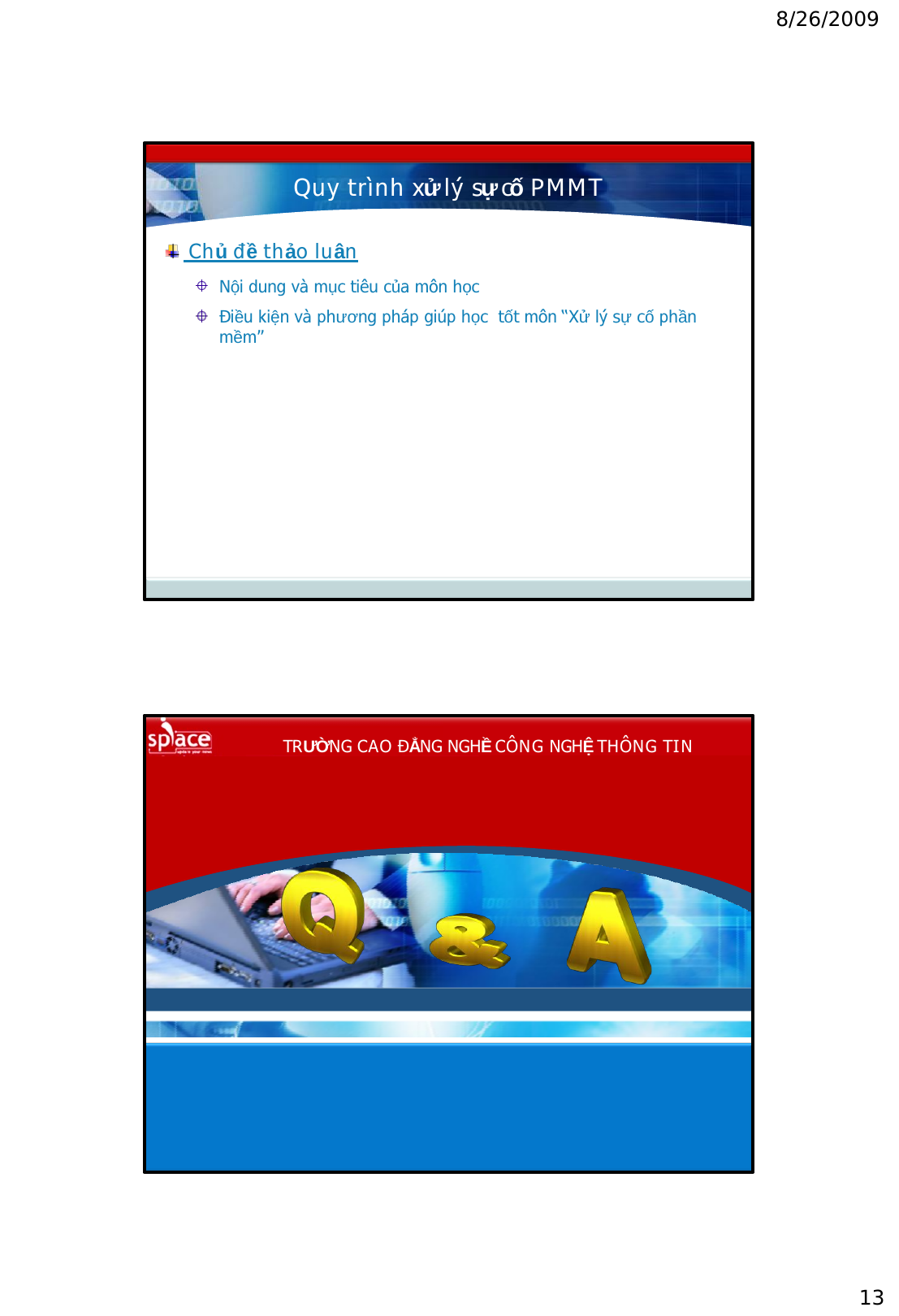

8/26/2009

Quy trình xử lý sự cố PMMT

 Chủ đề thảo luận
Nội dung và mục tiêu của môn học
Điều kiện và phương pháp giúp học  tốt môn “Xử lý sự cố phần  mềm”

TRƯỜNG CAO ĐẲNG NGHỀ CÔNG NGHỆ THÔNG TIN

13